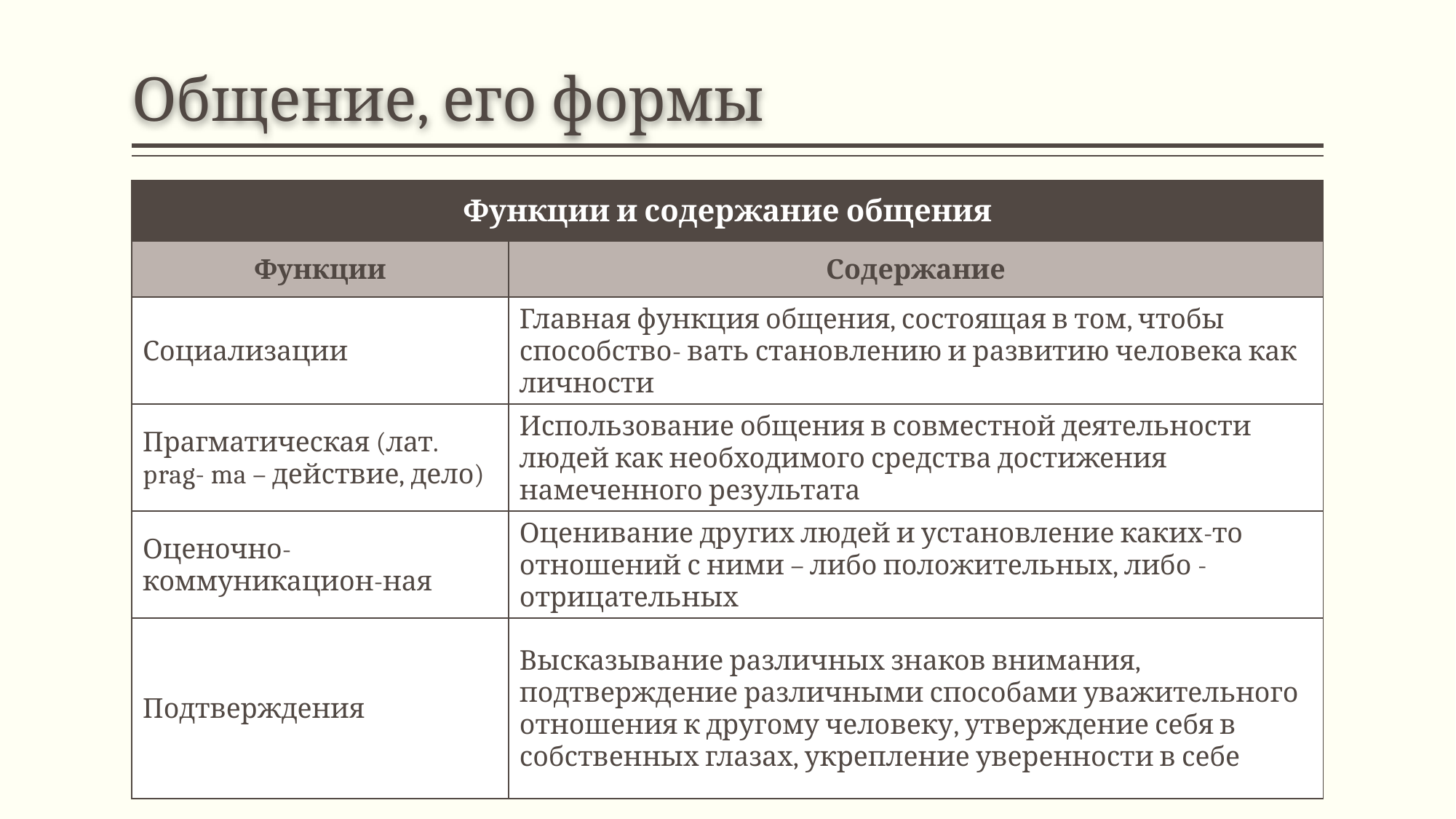

# Общение, его формы
| Функции и содержание общения |  |
| --- | --- |
| Функции | Содержание |
| Социализации | Главная функция общения, состоящая в том, чтобы способство- вать становлению и развитию человека как личности |
| Прагматическая (лат. prag- ma – действие, дело) | Использование общения в совместной деятельности людей как необходимого средства достижения намеченного результата |
| Оценочно-коммуникацион-ная | Оценивание других людей и установление каких-то отношений с ними – либо положительных, либо - отрицательных |
| Подтверждения | Высказывание различных знаков внимания, подтверждение различными способами уважительного отношения к другому человеку, утверждение себя в собственных глазах, укрепление уверенности в себе |